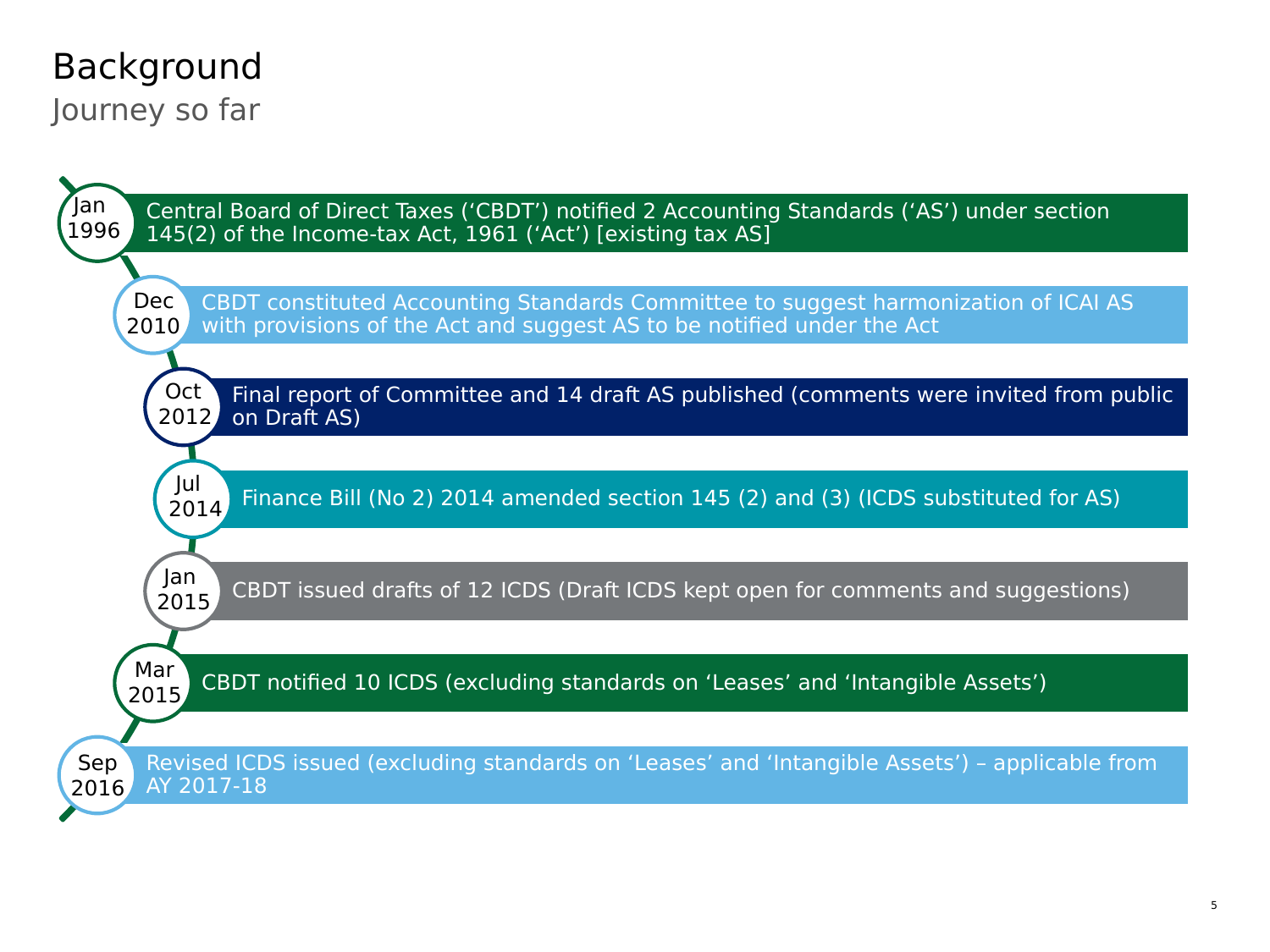

# Background

Journey so far

 Jan
1996
Central Board of Direct Taxes (‘CBDT’) notified 2 Accounting Standards (‘AS’) under section 145(2) of the Income-tax Act, 1961 (‘Act’) [existing tax AS]

  Dec
 2010
CBDT constituted Accounting Standards Committee to suggest harmonization of ICAI AS with provisions of the Act and suggest AS to be notified under the Act

  Oct
 2012
Final report of Committee and 14 draft AS published (comments were invited from public on Draft AS)

 Jul
2014
Finance Bill (No 2) 2014 amended section 145 (2) and (3) (ICDS substituted for AS)

   Jan
  2015
CBDT issued drafts of 12 ICDS (Draft ICDS kept open for comments and suggestions)

   Mar
  2015
CBDT notified 10 ICDS (excluding standards on ‘Leases’ and ‘Intangible Assets’)

   Sep
  2016
Revised ICDS issued (excluding standards on ‘Leases’ and ‘Intangible Assets’) – applicable from AY 2017-18